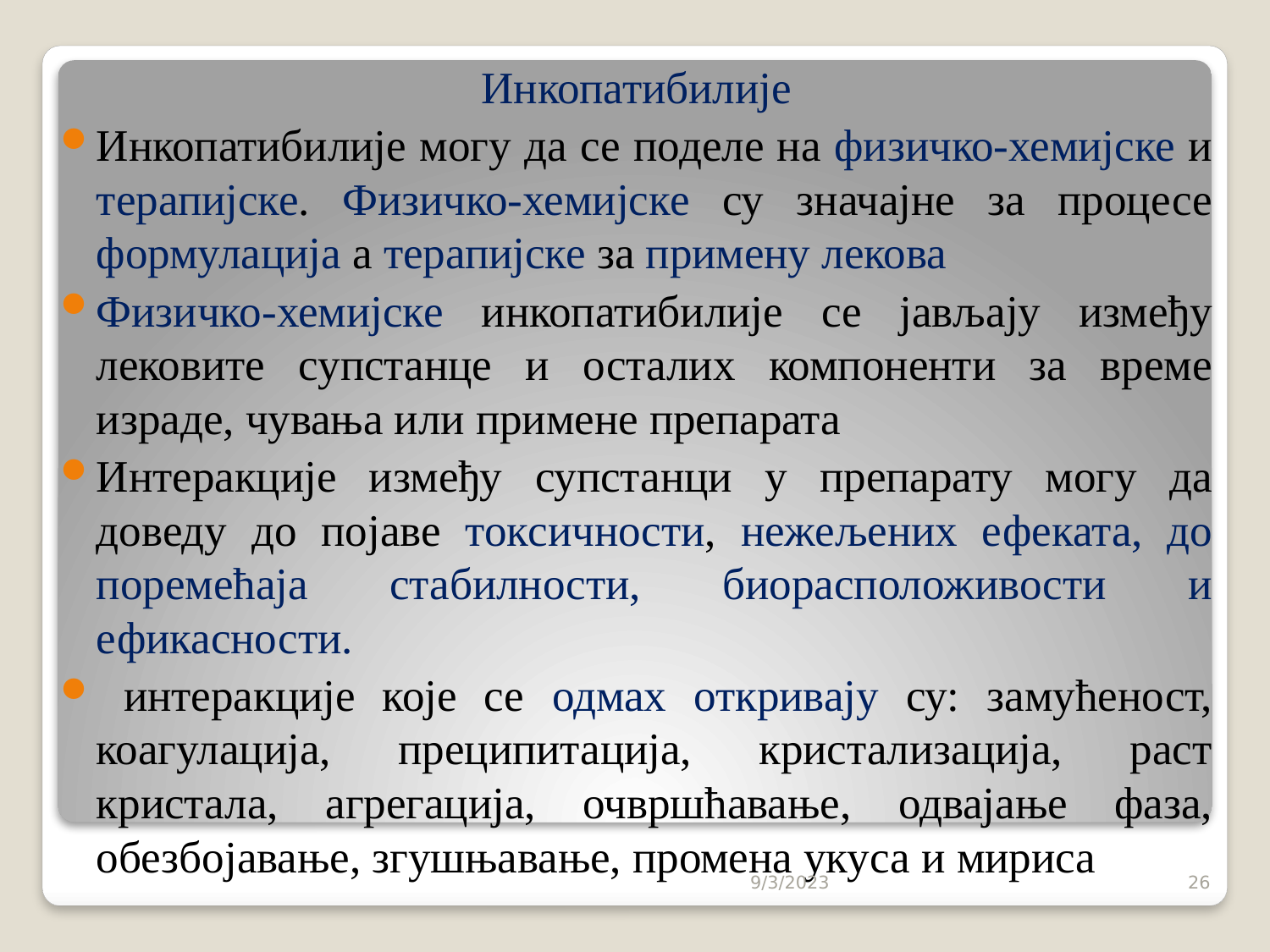

Инкопатибилије
Инкопатибилије могу да се поделе на физичко-хемијске и терапијске. Физичко-хемијске су значајне за процесе формулација а терапијске за примену лекова
Физичко-хемијске инкопатибилије се јављају између лековите супстанце и осталих компоненти за време израде, чувања или примене препарата
Интеракције између супстанци у препарату могу да доведу до појаве токсичности, нежељених ефеката, до поремећаја стабилности, биорасположивости и ефикасности.
 интеракције које се одмах откривају су: замућеност, коагулација, преципитација, кристализација, раст кристала, агрегација, очвршћавање, одвајање фаза, обезбојавање, згушњавање, промена укуса и мириса

9/3/2023
26